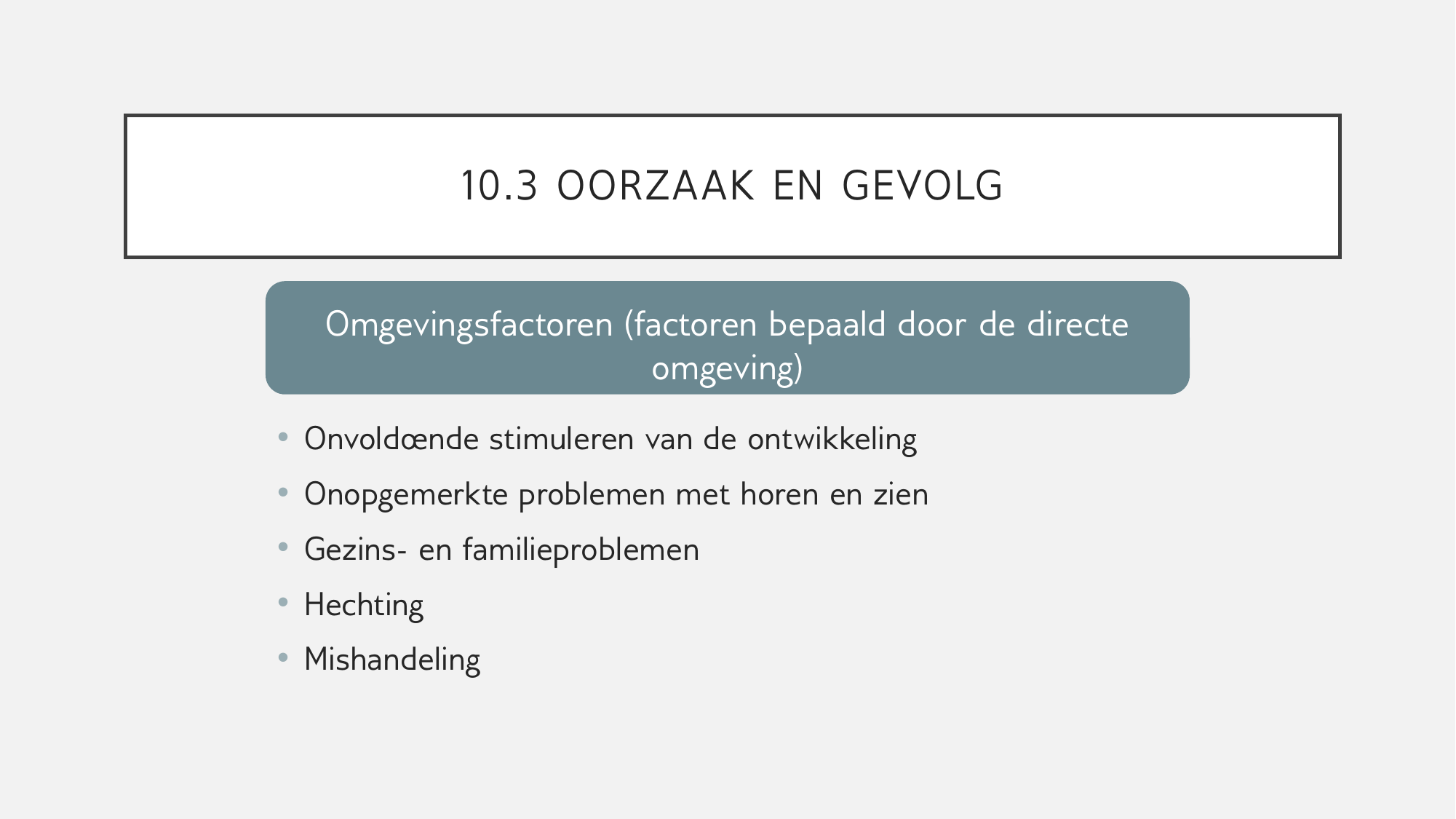

# 10.3 Oorzaak en gevolg

Omgevingsfactoren (factoren bepaald door de directe omgeving)

Onvoldoende stimuleren van de ontwikkeling
Onopgemerkte problemen met horen en zien
Gezins- en familieproblemen
Hechting
Mishandeling